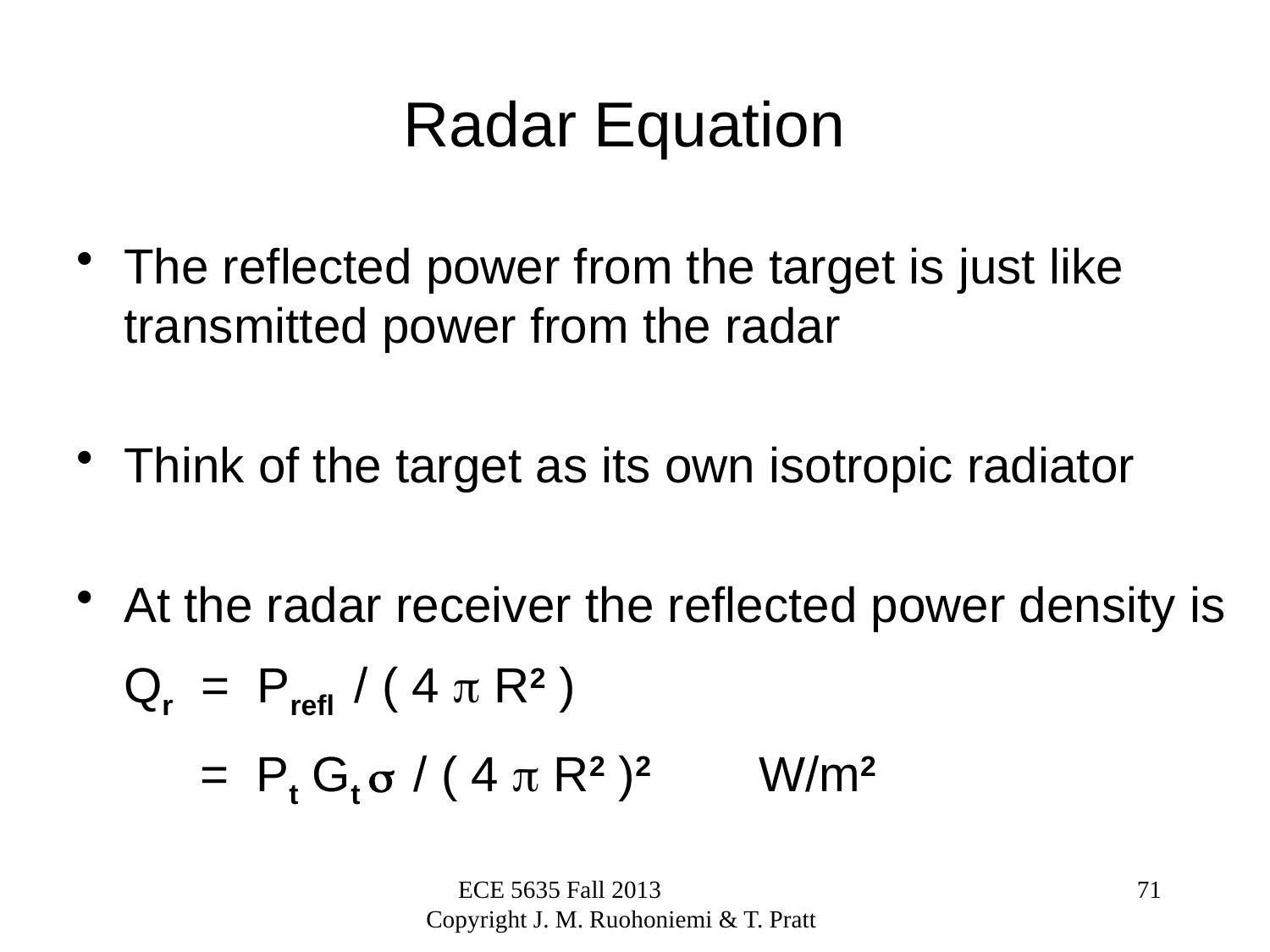

# Radar Equation

The reflected power from the target is just like transmitted power from the radar

Think of the target as its own isotropic radiator

At the radar receiver the reflected power density is
	Qr  =  Prefl  / ( 4 π R2 )
         =  Pt Gt σ  / ( 4 π R2 )2	W/m2

ECE 5635 Fall 2013                      Copyright J. M. Ruohoniemi & T. Pratt
71